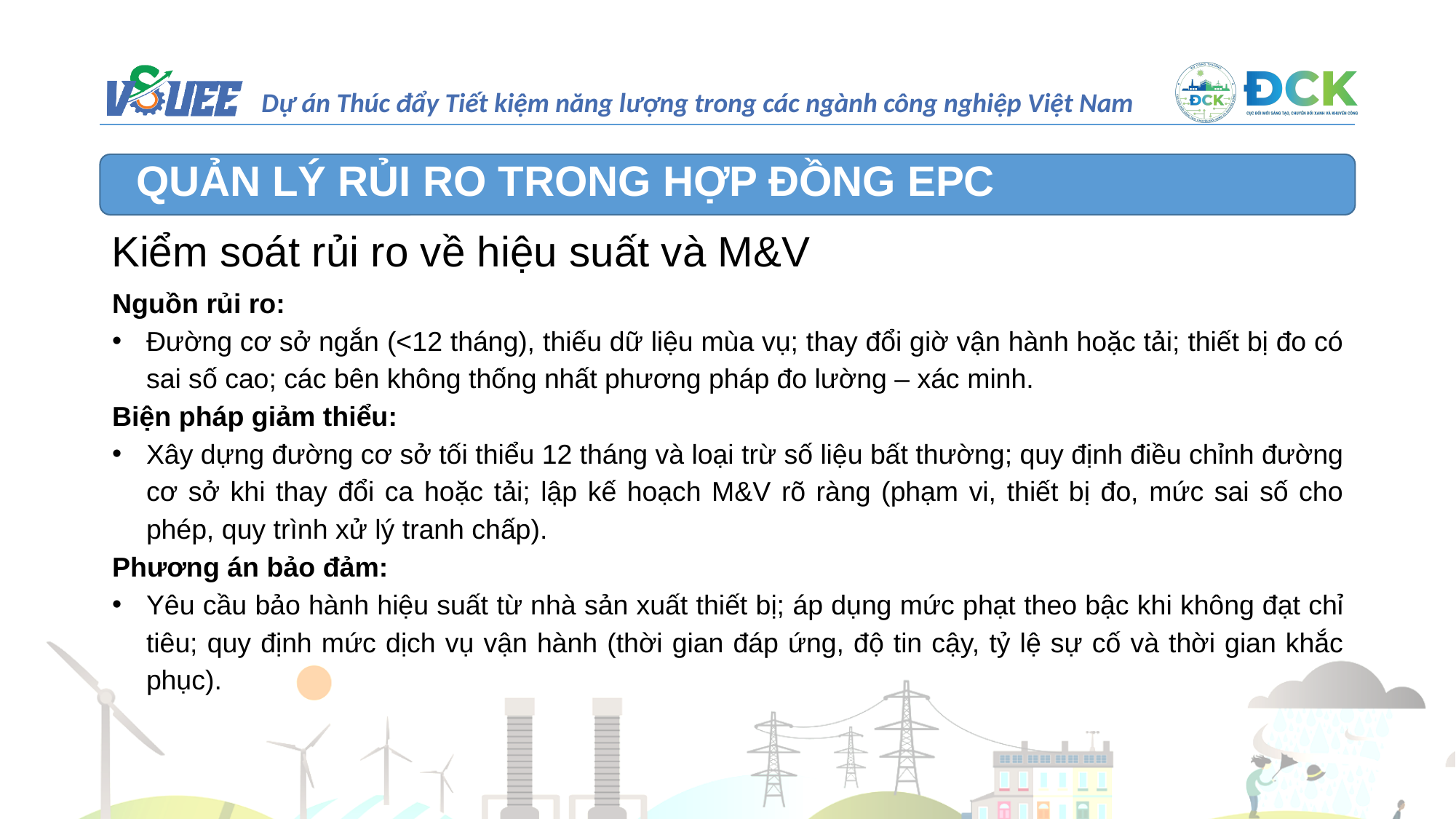

QUẢN LÝ RỦI RO TRONG HỢP ĐỒNG EPC
Kiểm soát rủi ro về hiệu suất và M&V
Nguồn rủi ro:
Đường cơ sở ngắn (<12 tháng), thiếu dữ liệu mùa vụ; thay đổi giờ vận hành hoặc tải; thiết bị đo có sai số cao; các bên không thống nhất phương pháp đo lường – xác minh.
Biện pháp giảm thiểu:
Xây dựng đường cơ sở tối thiểu 12 tháng và loại trừ số liệu bất thường; quy định điều chỉnh đường cơ sở khi thay đổi ca hoặc tải; lập kế hoạch M&V rõ ràng (phạm vi, thiết bị đo, mức sai số cho phép, quy trình xử lý tranh chấp).
Phương án bảo đảm:
Yêu cầu bảo hành hiệu suất từ nhà sản xuất thiết bị; áp dụng mức phạt theo bậc khi không đạt chỉ tiêu; quy định mức dịch vụ vận hành (thời gian đáp ứng, độ tin cậy, tỷ lệ sự cố và thời gian khắc phục).